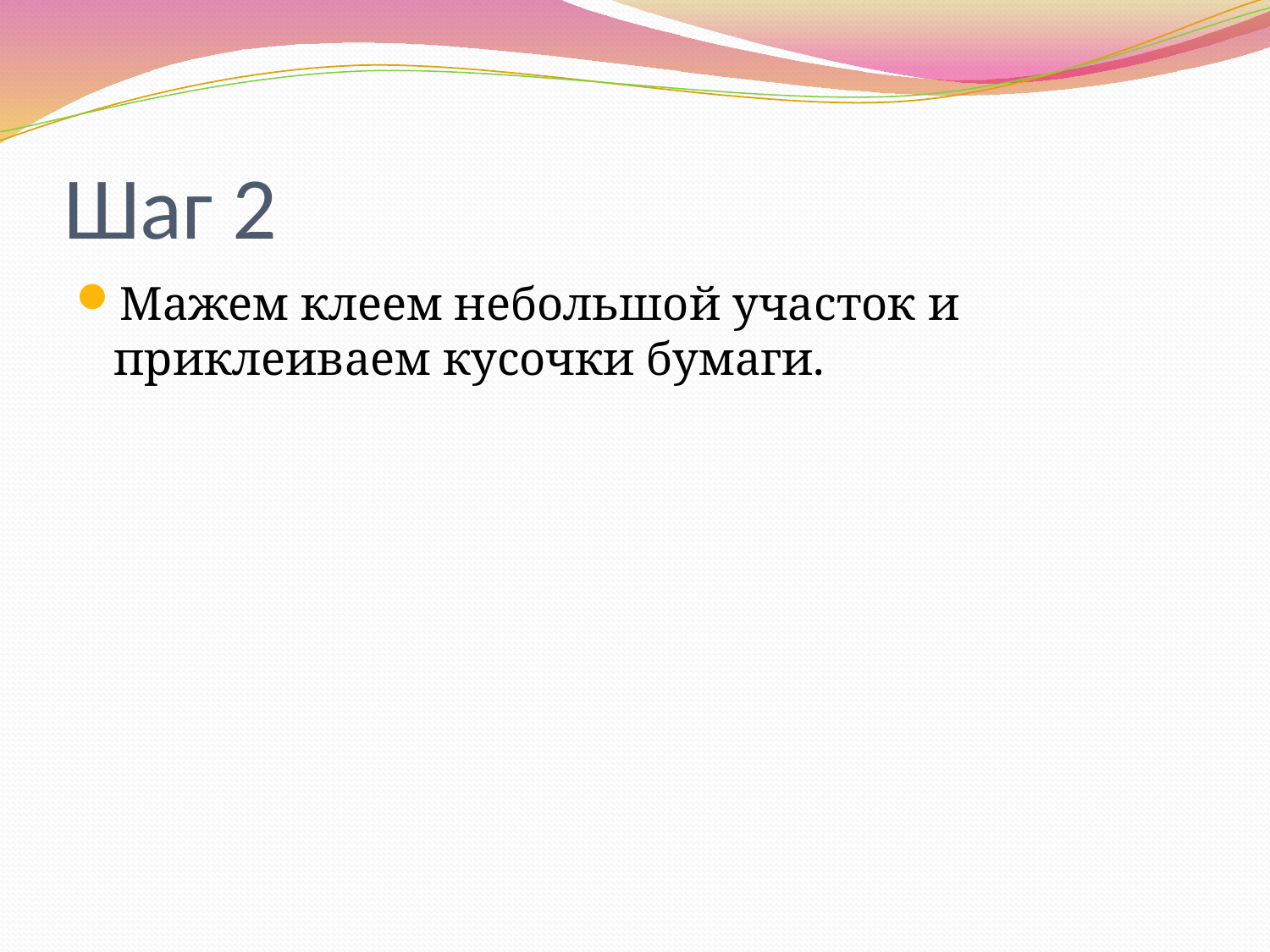

# Шаг 2
Мажем клеем небольшой участок и приклеиваем кусочки бумаги.